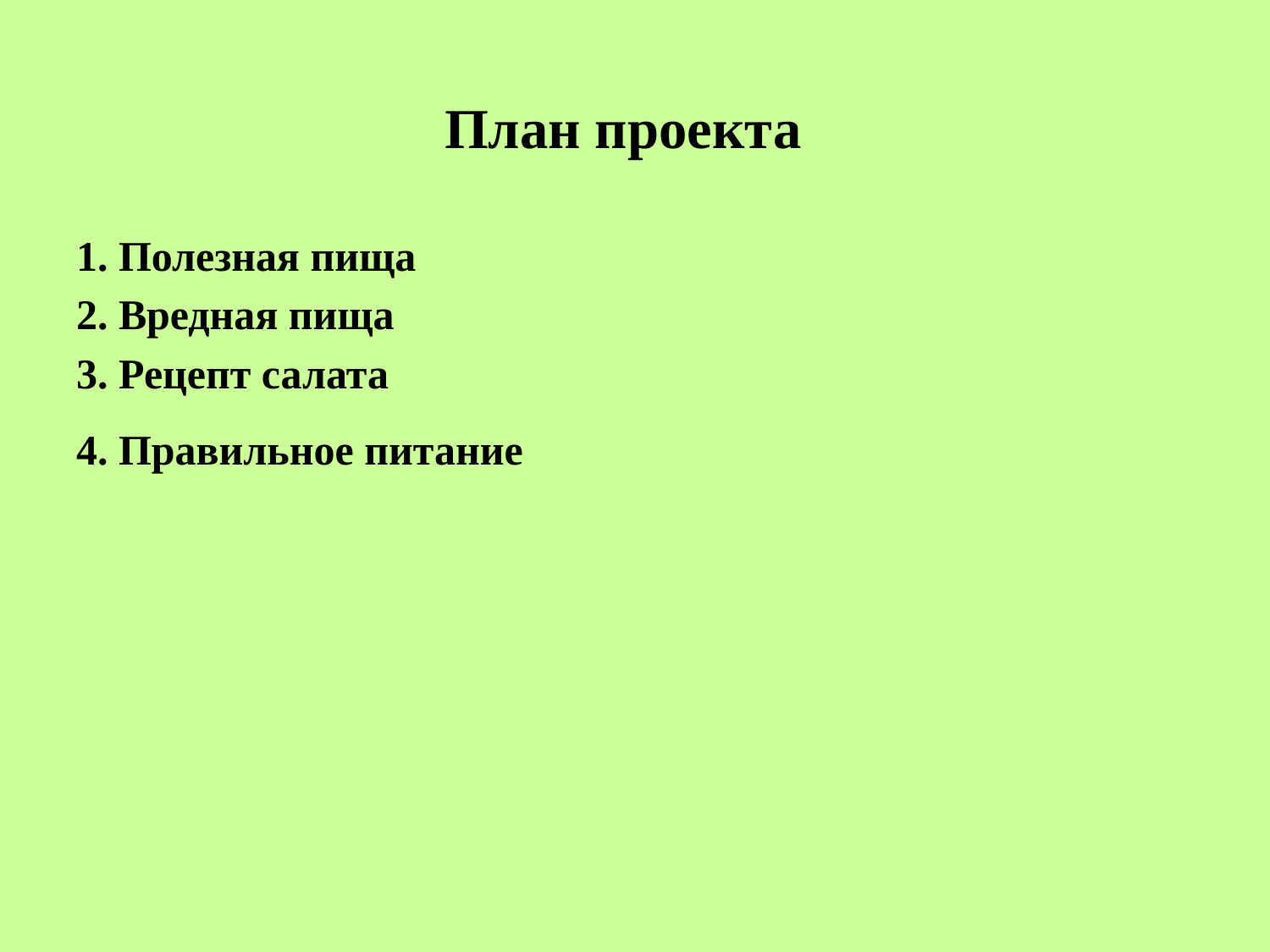

# План проекта
1. Полезная пища
2. Вредная пища
3. Рецепт салата
4. Правильное питание